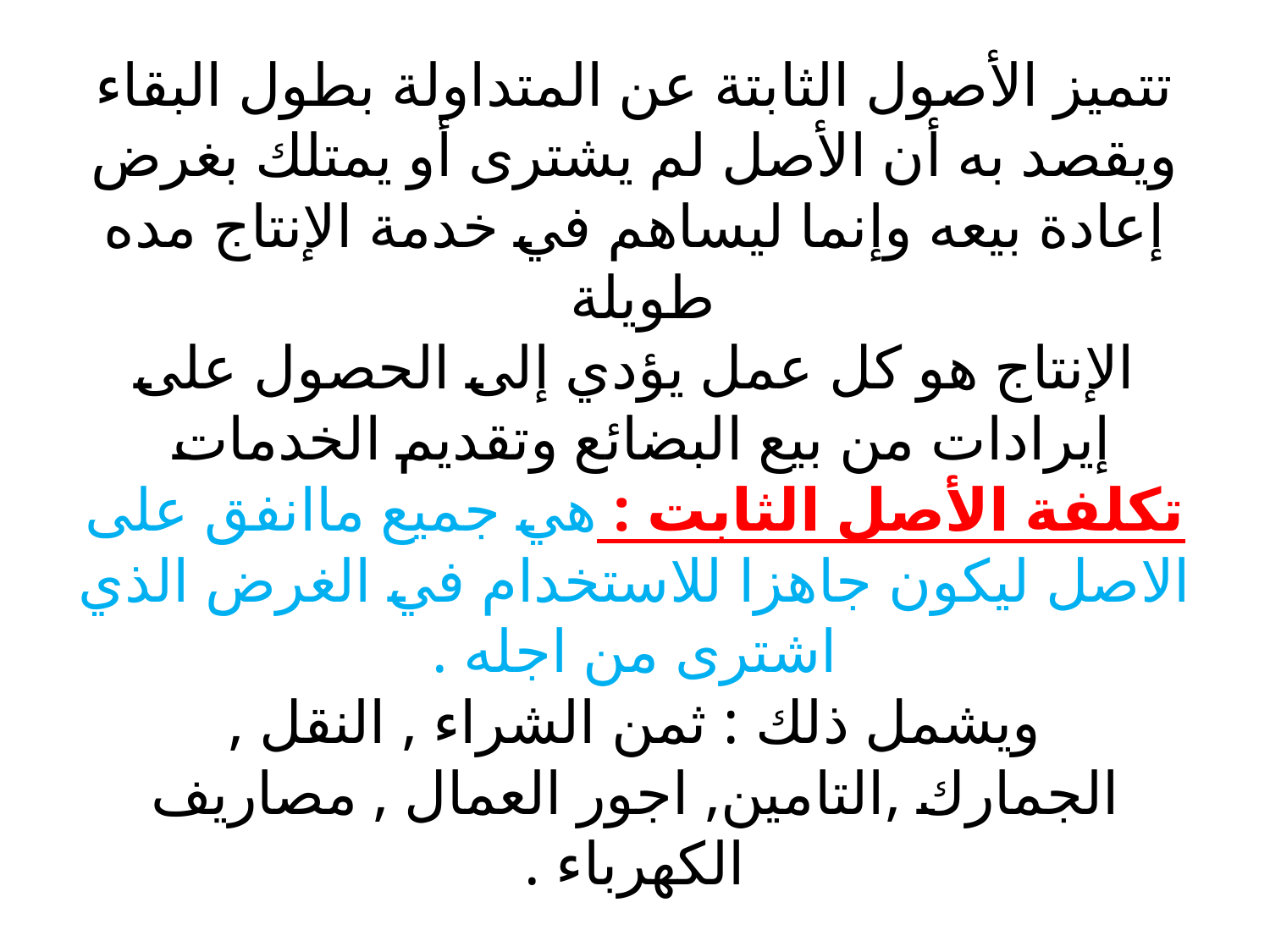

# تتميز الأصول الثابتة عن المتداولة بطول البقاء ويقصد به أن الأصل لم يشترى أو يمتلك بغرض إعادة بيعه وإنما ليساهم في خدمة الإنتاج مده طويلة الإنتاج هو كل عمل يؤدي إلى الحصول على إيرادات من بيع البضائع وتقديم الخدمات تكلفة الأصل الثابت : هي جميع ماانفق على الاصل ليكون جاهزا للاستخدام في الغرض الذي اشترى من اجله . ويشمل ذلك : ثمن الشراء , النقل , الجمارك ,التامين, اجور العمال , مصاريف الكهرباء .